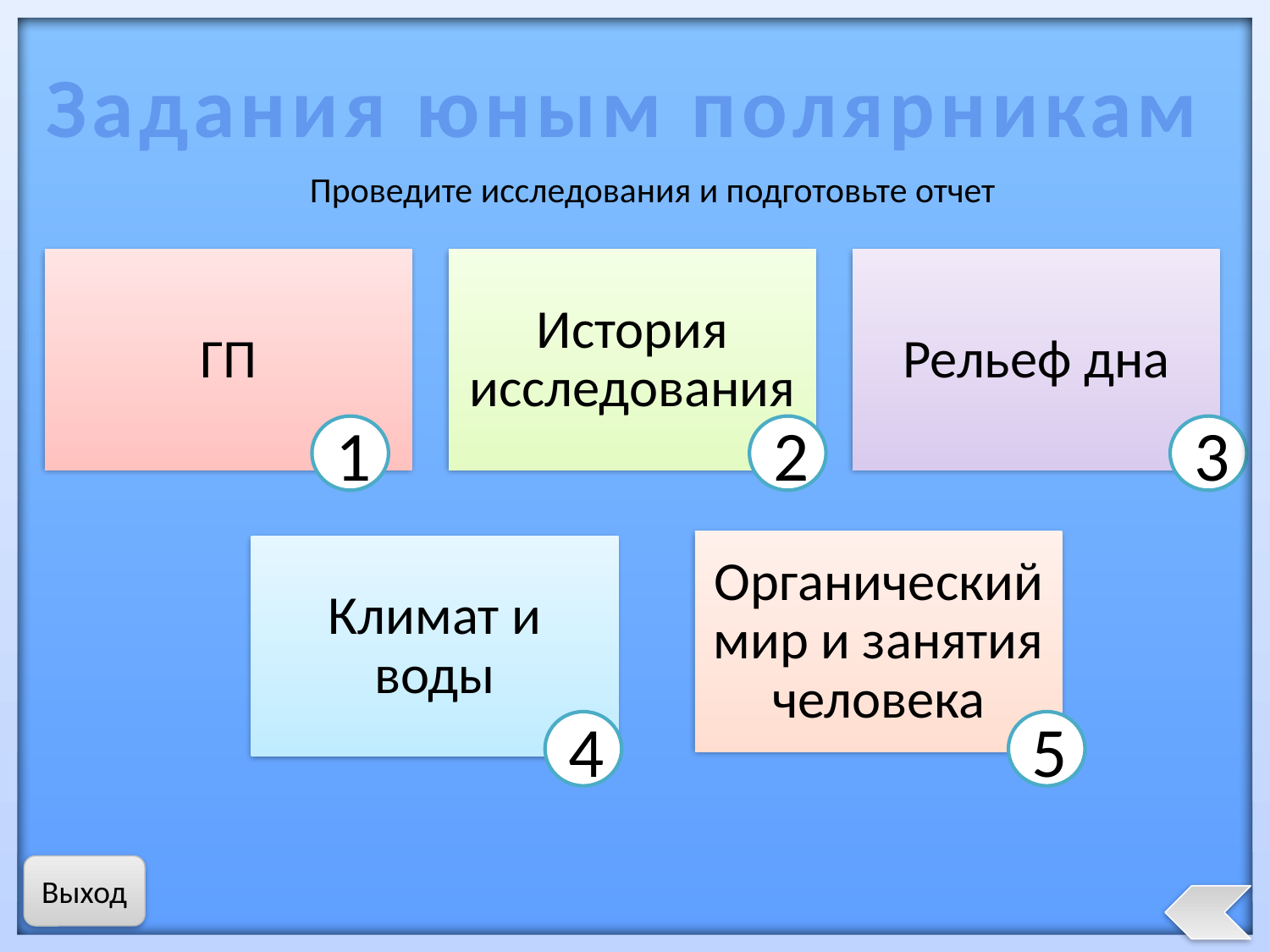

Задания юным полярникам
Проведите исследования и подготовьте отчет
ГП
История исследования
Рельеф дна
Климат и воды
Органический мир и занятия человека

3
1
2

5
4
Выход